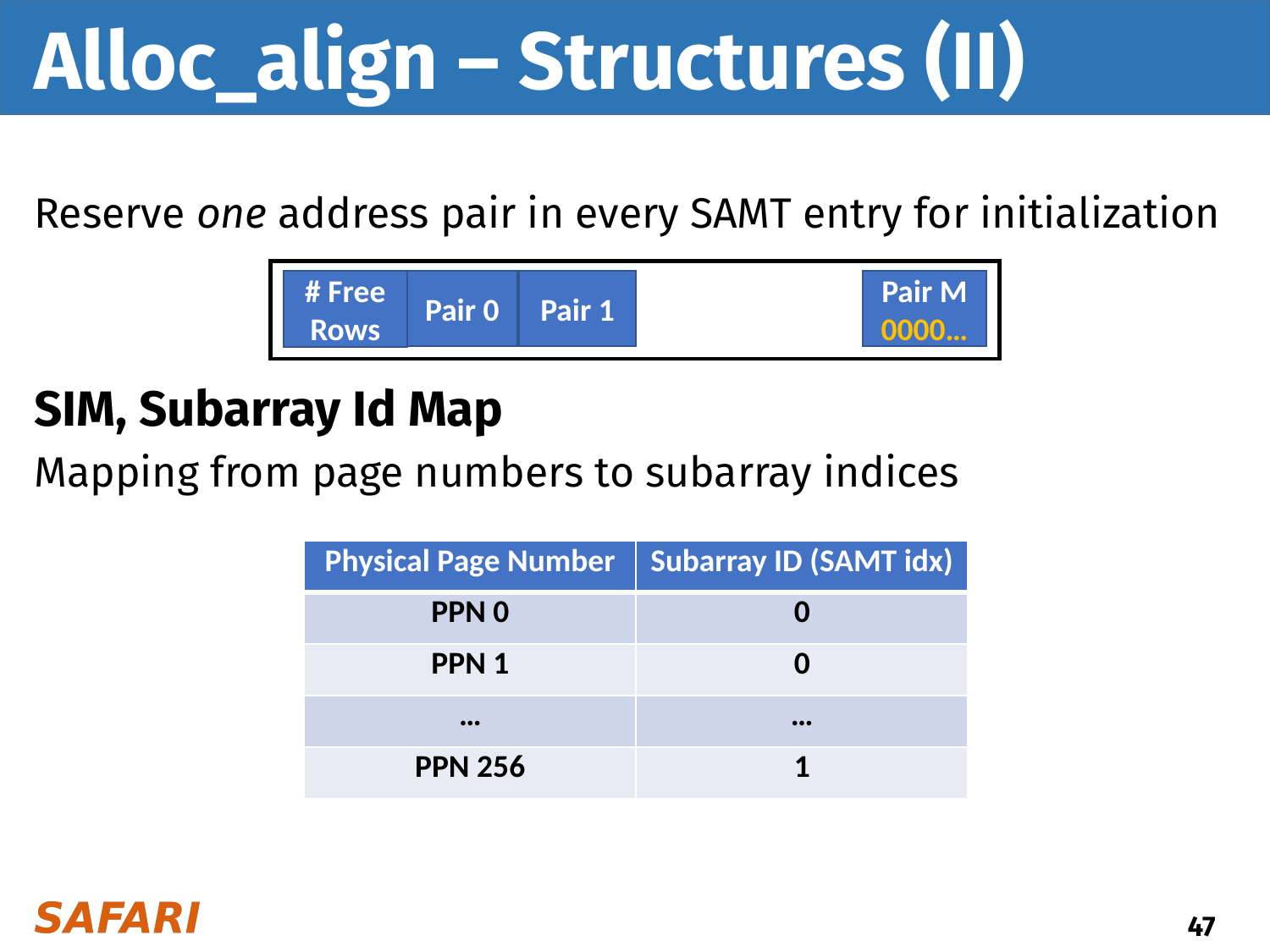

# Alloc_align – Structures (II)
Reserve one address pair in every SAMT entry for initialization

SIM, Subarray Id Map
Mapping from page numbers to subarray indices

Pair M
0000…
Pair 0
Pair 1
# Free Rows
| Physical Page Number | Subarray ID (SAMT idx) |
| --- | --- |
| PPN 0 | 0 |
| PPN 1 | 0 |
| … | … |
| PPN 256 | 1 |
47